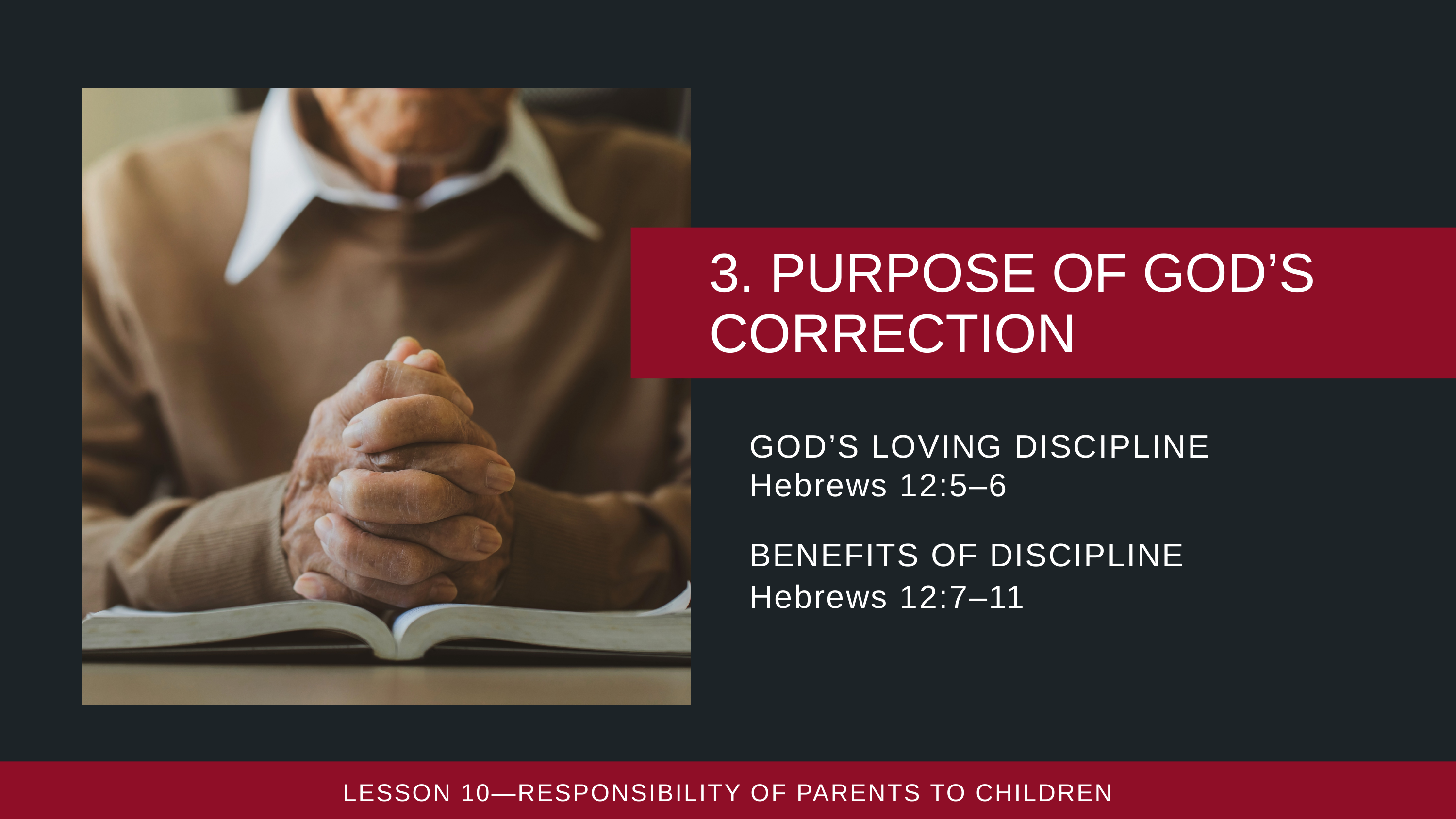

GOD’S LOVING DISCIPLINE
Hebrews 12:5–6

BENEFITS OF DISCIPLINE
Hebrews 12:7–11